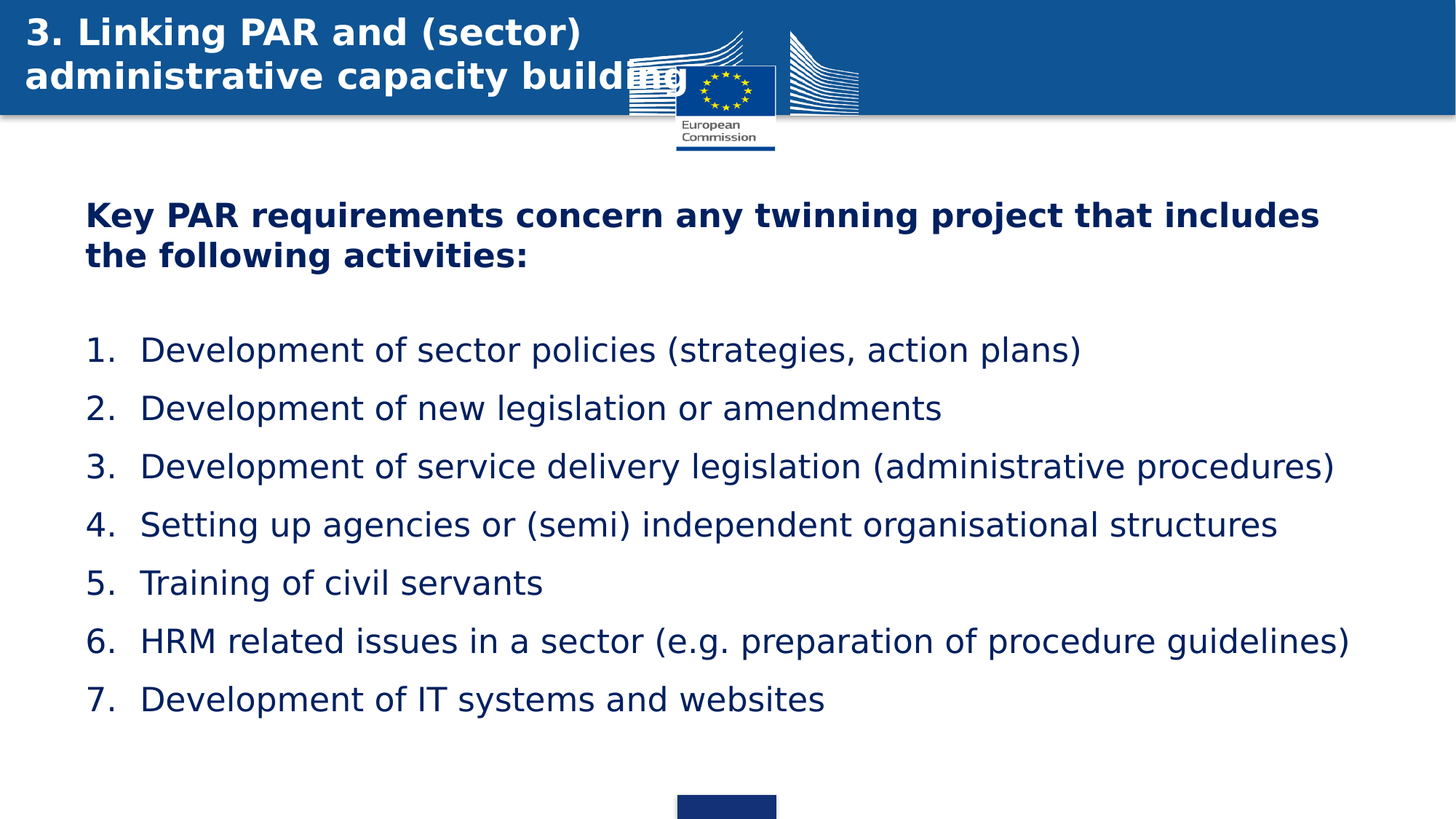

3. Linking PAR and (sector) administrative capacity building

Key PAR requirements concern any twinning project that includes the following activities:

Development of sector policies (strategies, action plans)
Development of new legislation or amendments
Development of service delivery legislation (administrative procedures)
Setting up agencies or (semi) independent organisational structures
Training of civil servants
HRM related issues in a sector (e.g. preparation of procedure guidelines)
Development of IT systems and websites